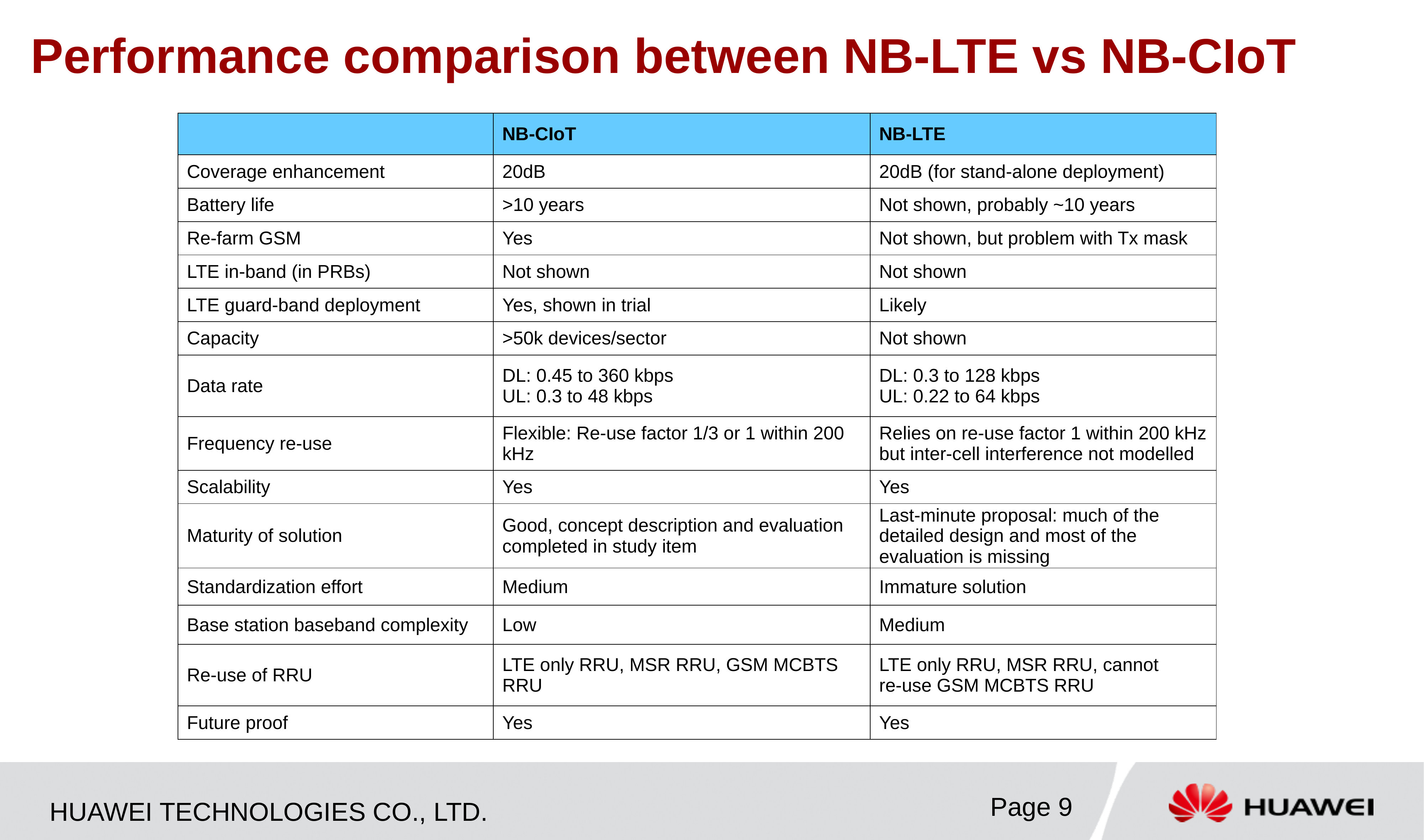

# Performance comparison between NB-LTE vs NB-CIoT
|  | NB-CIoT | NB-LTE |
| --- | --- | --- |
| Coverage enhancement | 20dB | 20dB (for stand-alone deployment) |
| Battery life | >10 years | Not shown, probably ~10 years |
| Re-farm GSM | Yes | Not shown, but problem with Tx mask |
| LTE in-band (in PRBs) | Not shown | Not shown |
| LTE guard-band deployment | Yes, shown in trial | Likely |
| Capacity | >50k devices/sector | Not shown |
| Data rate | DL: 0.45 to 360 kbps UL: 0.3 to 48 kbps | DL: 0.3 to 128 kbps UL: 0.22 to 64 kbps |
| Frequency re-use | Flexible: Re-use factor 1/3 or 1 within 200 kHz | Relies on re-use factor 1 within 200 kHz but inter-cell interference not modelled |
| Scalability | Yes | Yes |
| Maturity of solution | Good, concept description and evaluation completed in study item | Last-minute proposal: much of the detailed design and most of the evaluation is missing |
| Standardization effort | Medium | Immature solution |
| Base station baseband complexity | Low | Medium |
| Re-use of RRU | LTE only RRU, MSR RRU, GSM MCBTS RRU | LTE only RRU, MSR RRU, cannot re-use GSM MCBTS RRU |
| Future proof | Yes | Yes |
Page 9